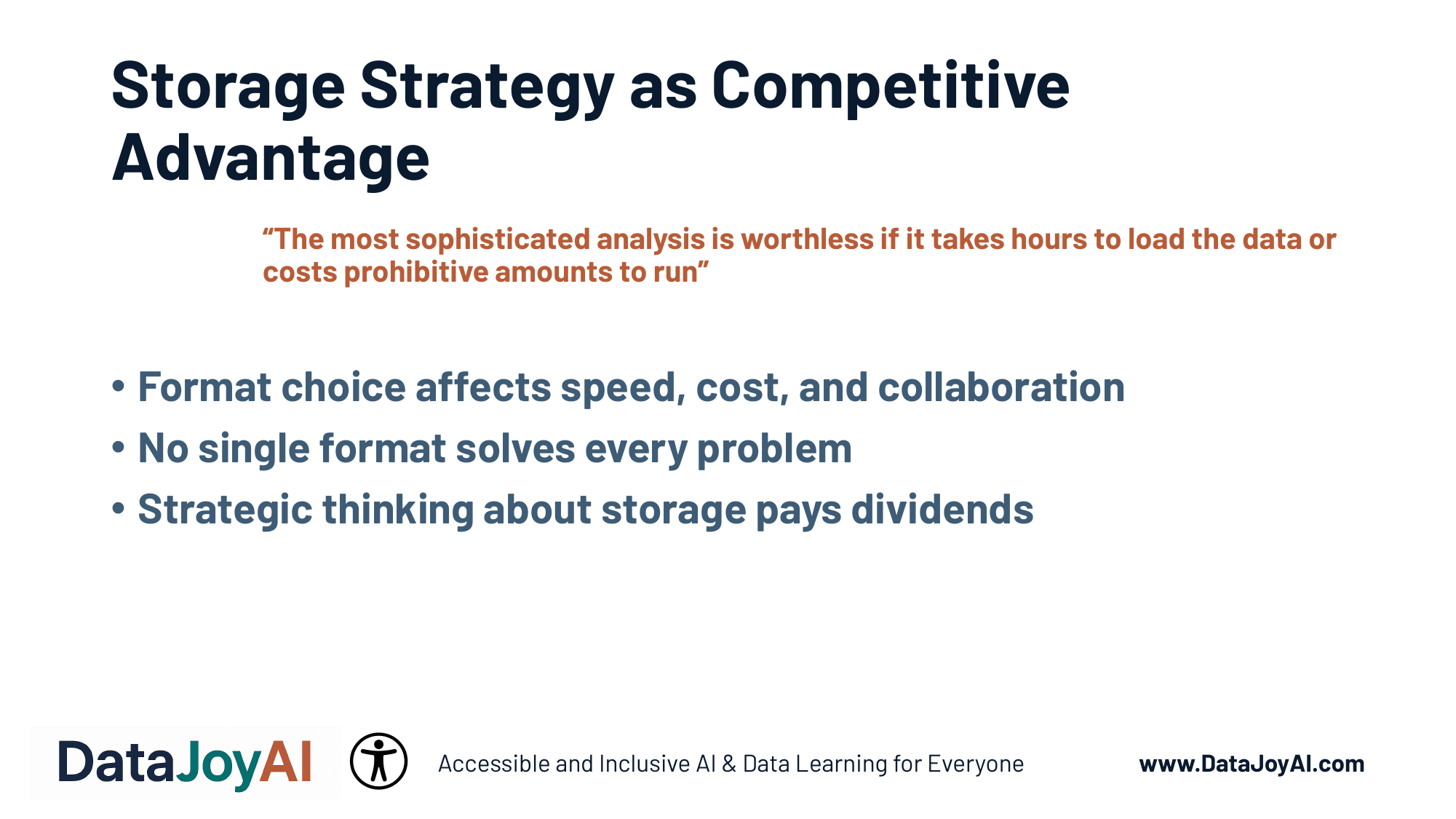

# Storage Strategy as Competitive Advantage
“The most sophisticated analysis is worthless if it takes hours to load the data or costs prohibitive amounts to run”

Format choice affects speed, cost, and collaboration
No single format solves every problem
Strategic thinking about storage pays dividends